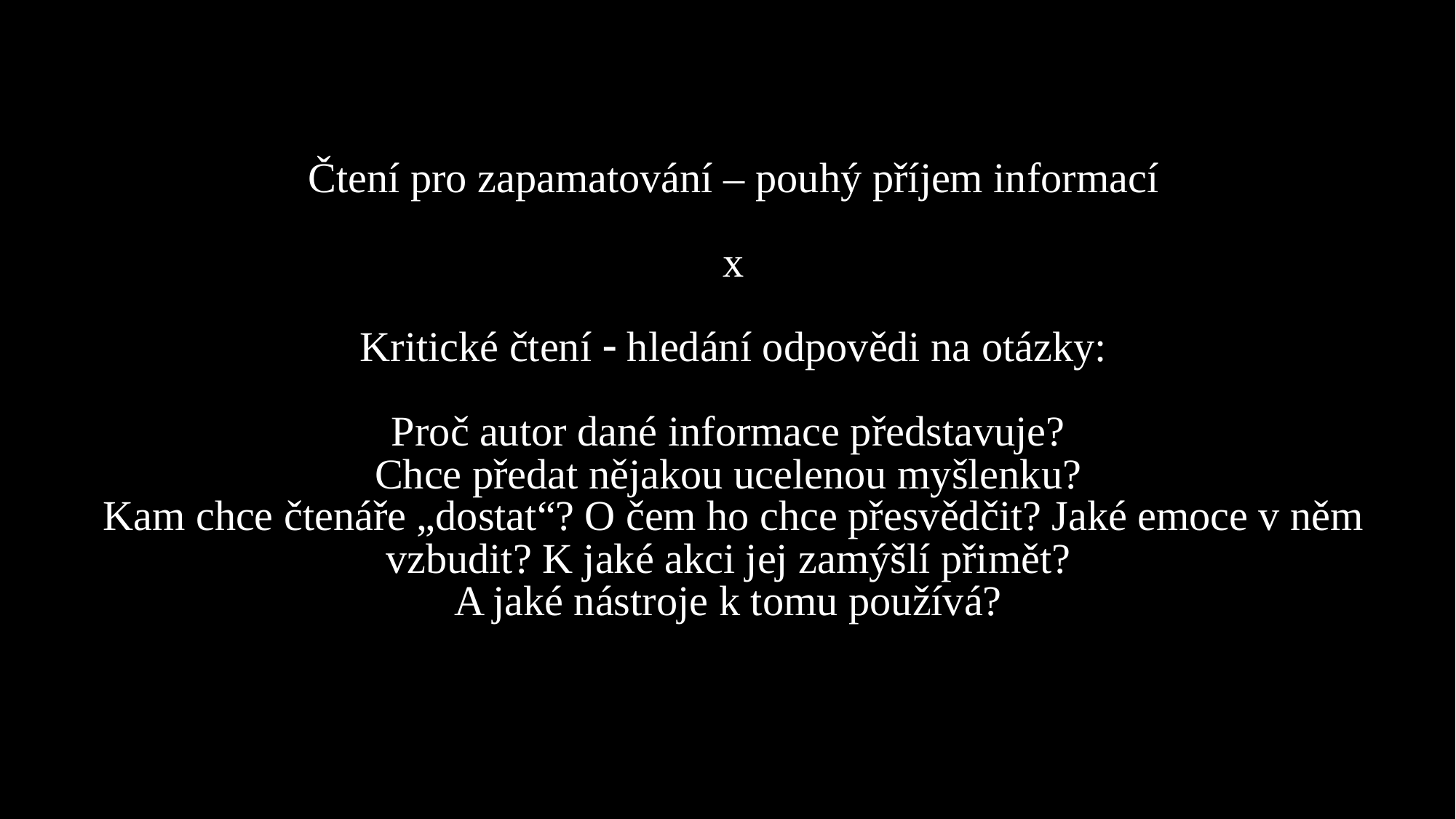

# Čtení pro zapamatování – pouhý příjem informací x Kritické čtení − hledání odpovědi na otázky: Proč autor dané informace představuje? Chce předat nějakou ucelenou myšlenku? Kam chce čtenáře „dostat“? O čem ho chce přesvědčit? Jaké emoce v něm vzbudit? K jaké akci jej zamýšlí přimět? A jaké nástroje k tomu používá?